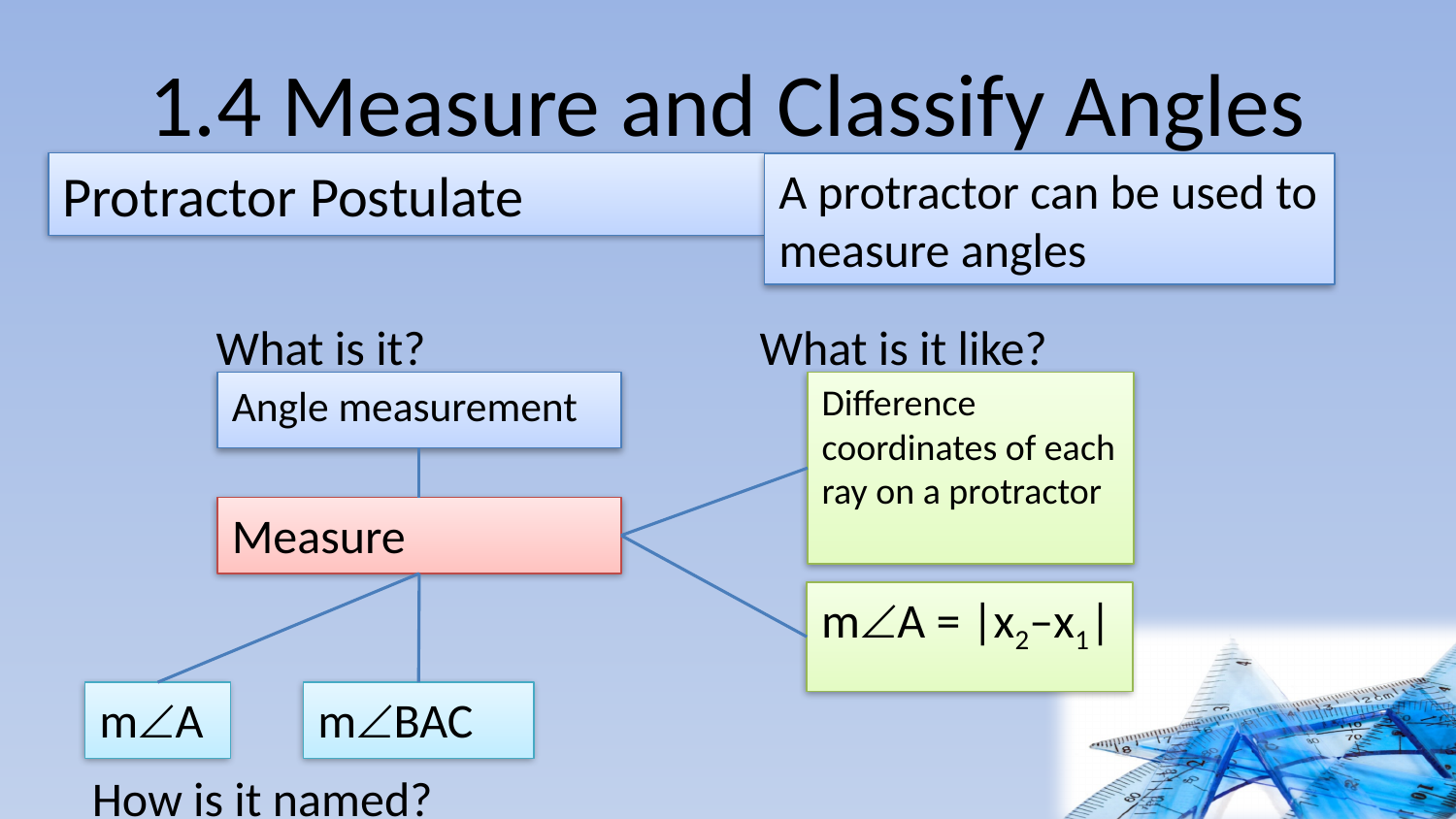

# 1.4 Measure and Classify Angles
Protractor Postulate
A protractor can be used to measure angles
What is it?
What is it like?
Angle measurement
Difference coordinates of each ray on a protractor
Measure
m∠A = |x2–x1|
m∠A
m∠BAC
How is it named?